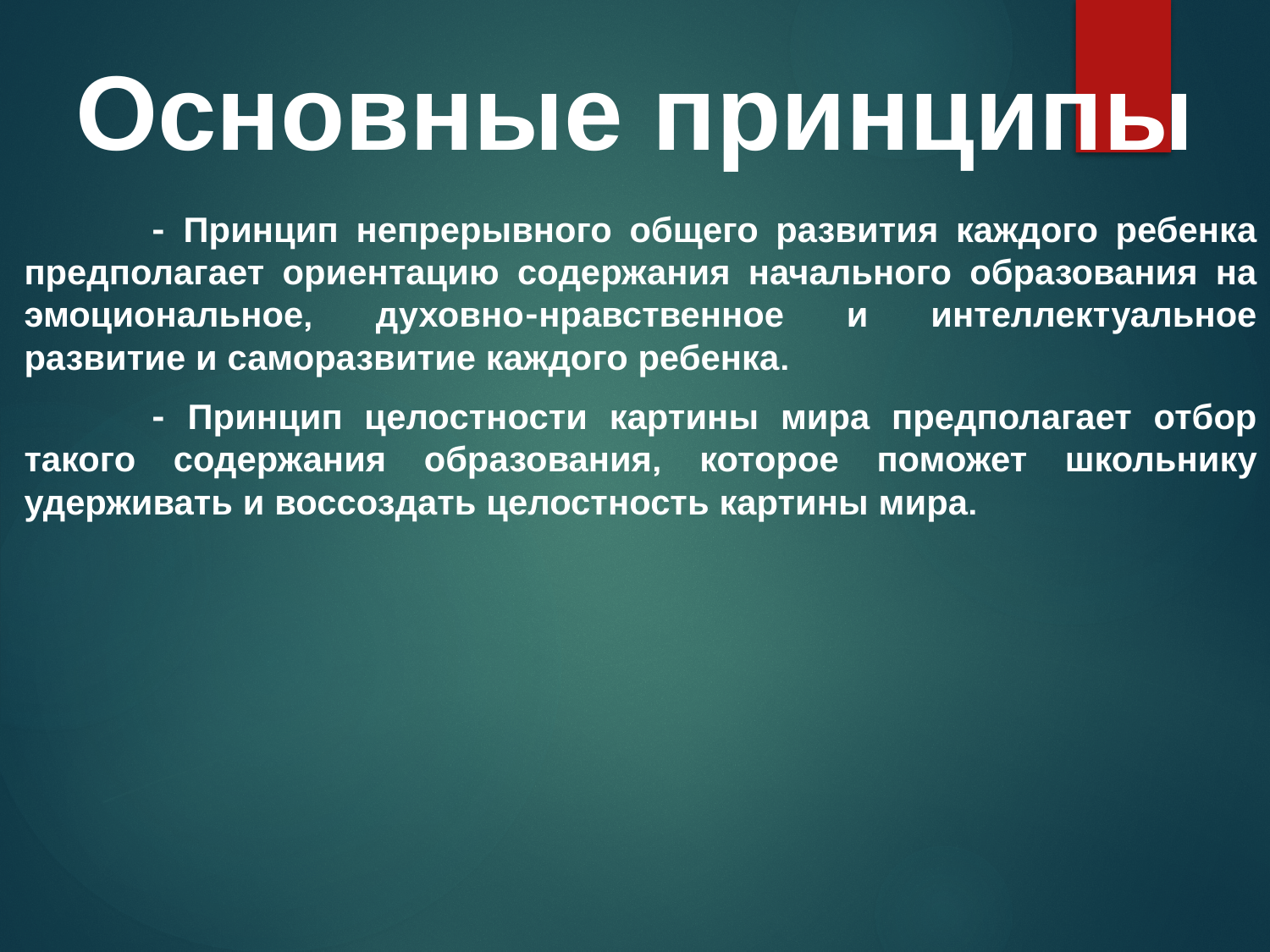

# Основные принципы
	- Принцип непрерывного общего развития каждого ребенка предполагает ориентацию содержания начального образования на эмоциональное, духовно-нравственное и интеллектуальное развитие и саморазвитие каждого ребенка.
	- Принцип целостности картины мира предполагает отбор такого содержания образования, которое поможет школьнику удерживать и воссоздать целостность картины мира.